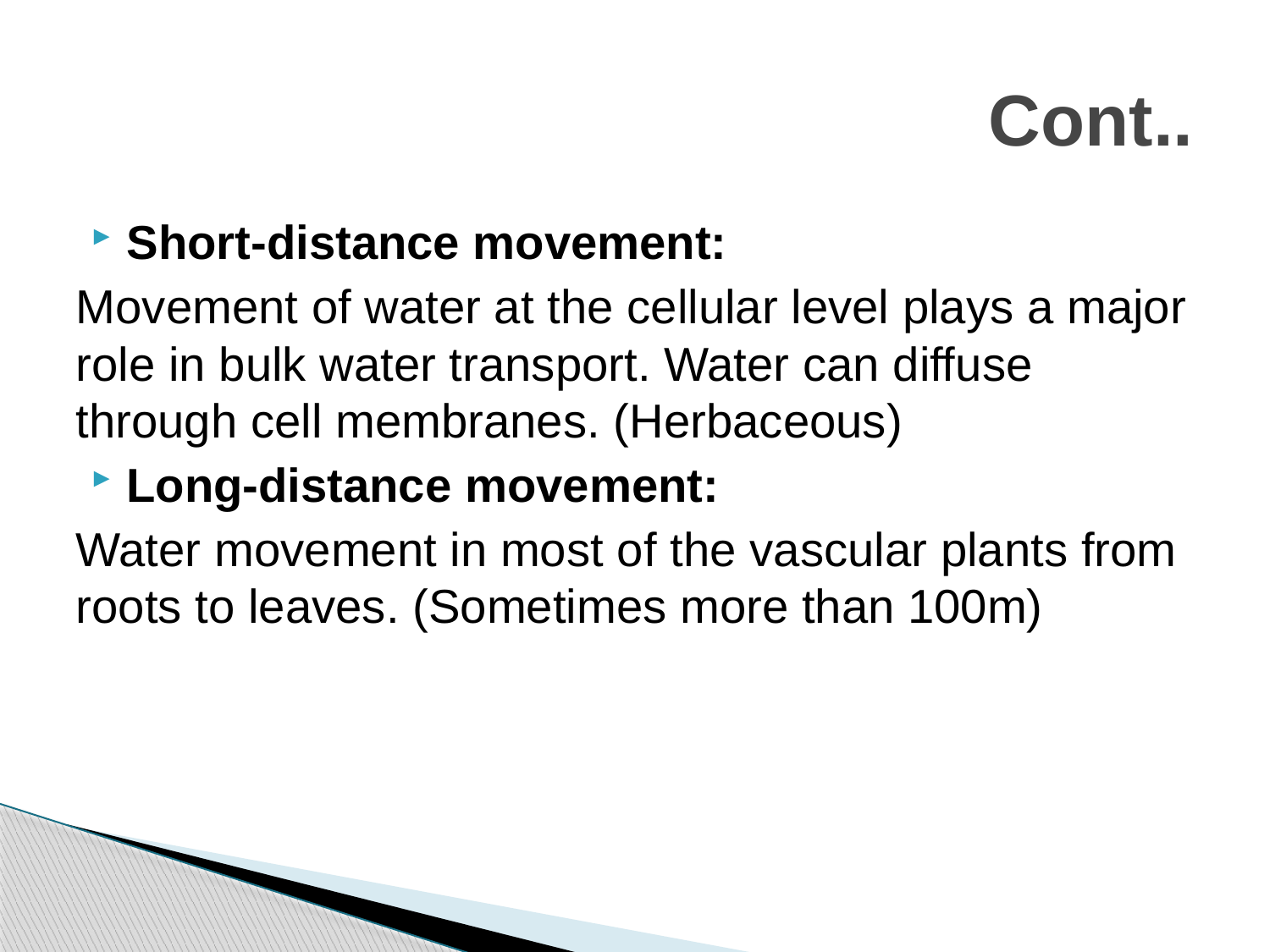

# Cont..
Short-distance movement:
Movement of water at the cellular level plays a major role in bulk water transport. Water can diffuse through cell membranes. (Herbaceous)
Long-distance movement:
Water movement in most of the vascular plants from roots to leaves. (Sometimes more than 100m)